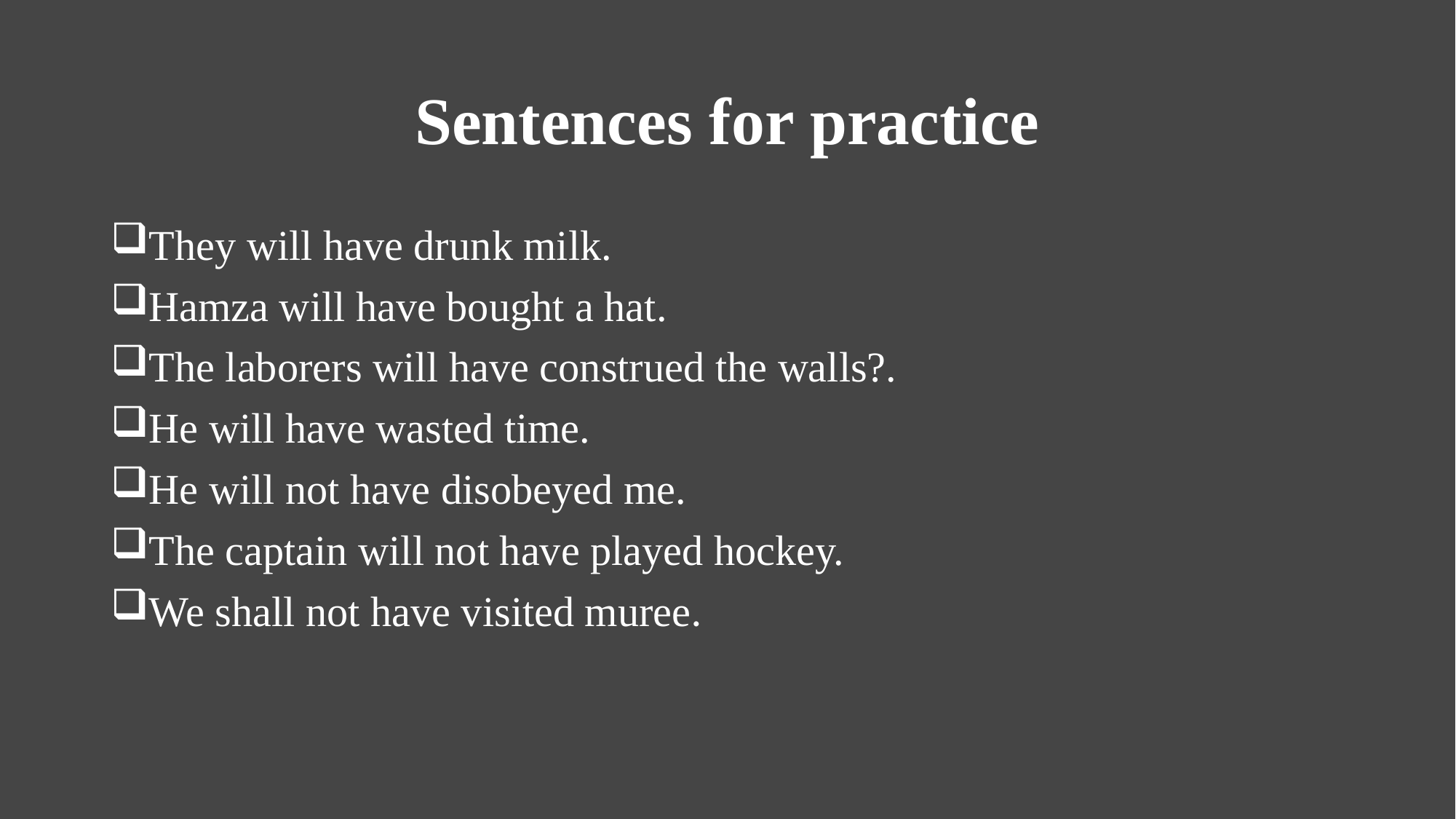

# Sentences for practice
They will have drunk milk.
Hamza will have bought a hat.
The laborers will have construed the walls?.
He will have wasted time.
He will not have disobeyed me.
The captain will not have played hockey.
We shall not have visited muree.